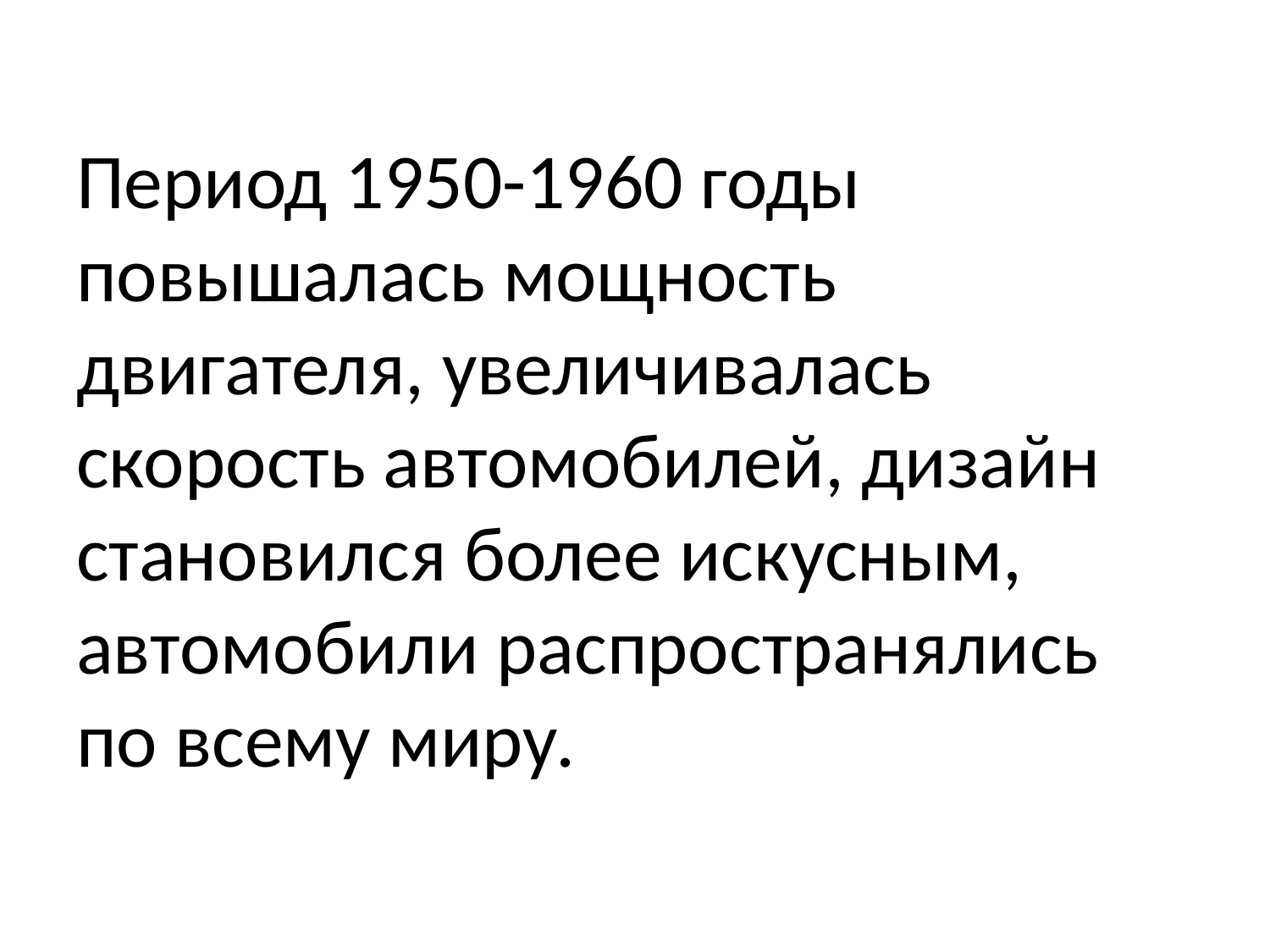

# Период 1950-1960 годы повышалась мощность двигателя, увеличивалась скорость автомобилей, дизайн становился более искусным, автомобили распространялись по всему миру.